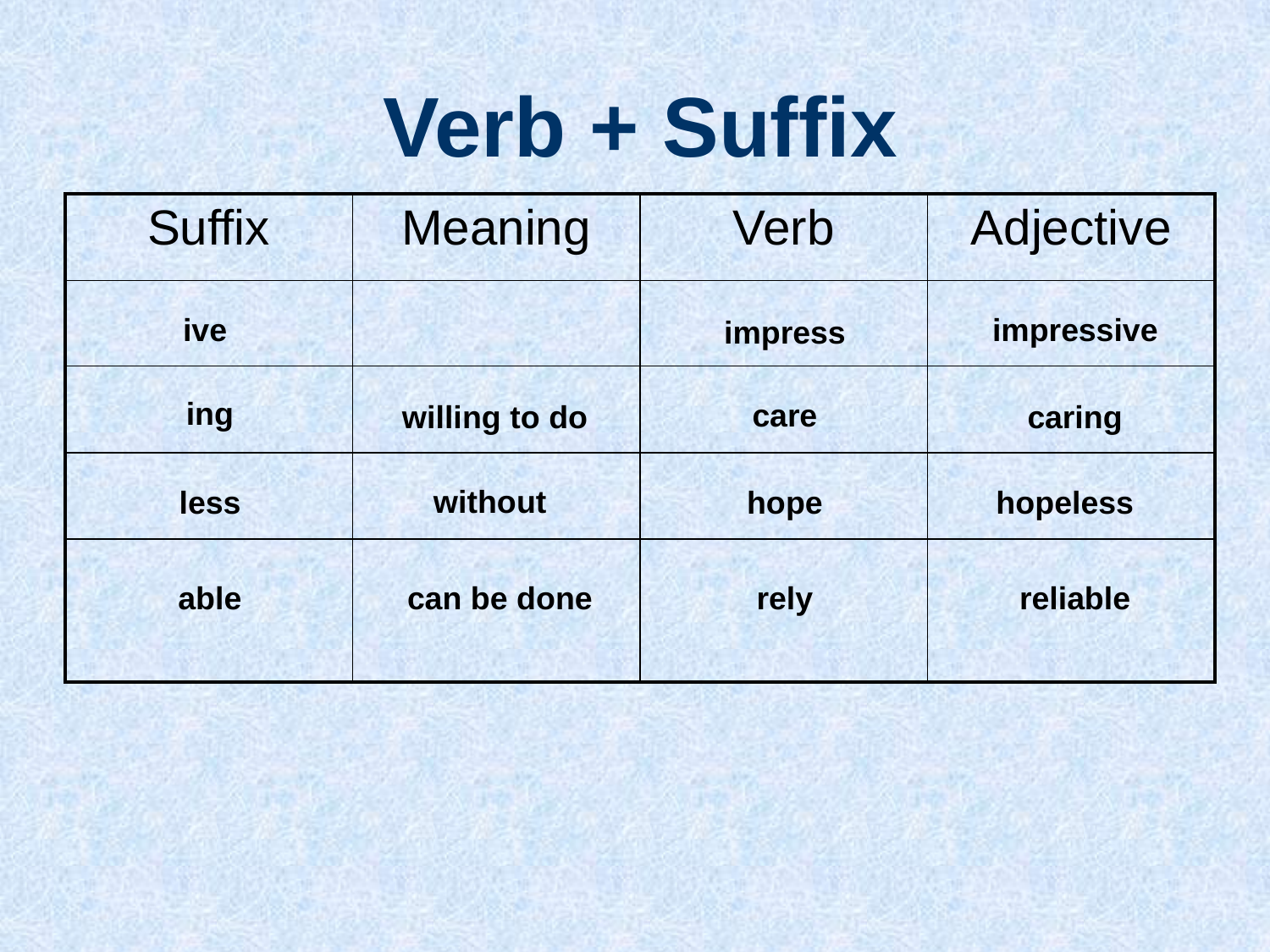

Verb + Suffix

| Suffix | Meaning | Verb | Adjective |
| --- | --- | --- | --- |
|  |  |  |  |
|  |  |  |  |
|  |  |  |  |
|  |  |  |  |
ive
impressive
impress
ing
care
willing to do
caring
without
less
hope
hopeless
able
can be done
rely
reliable